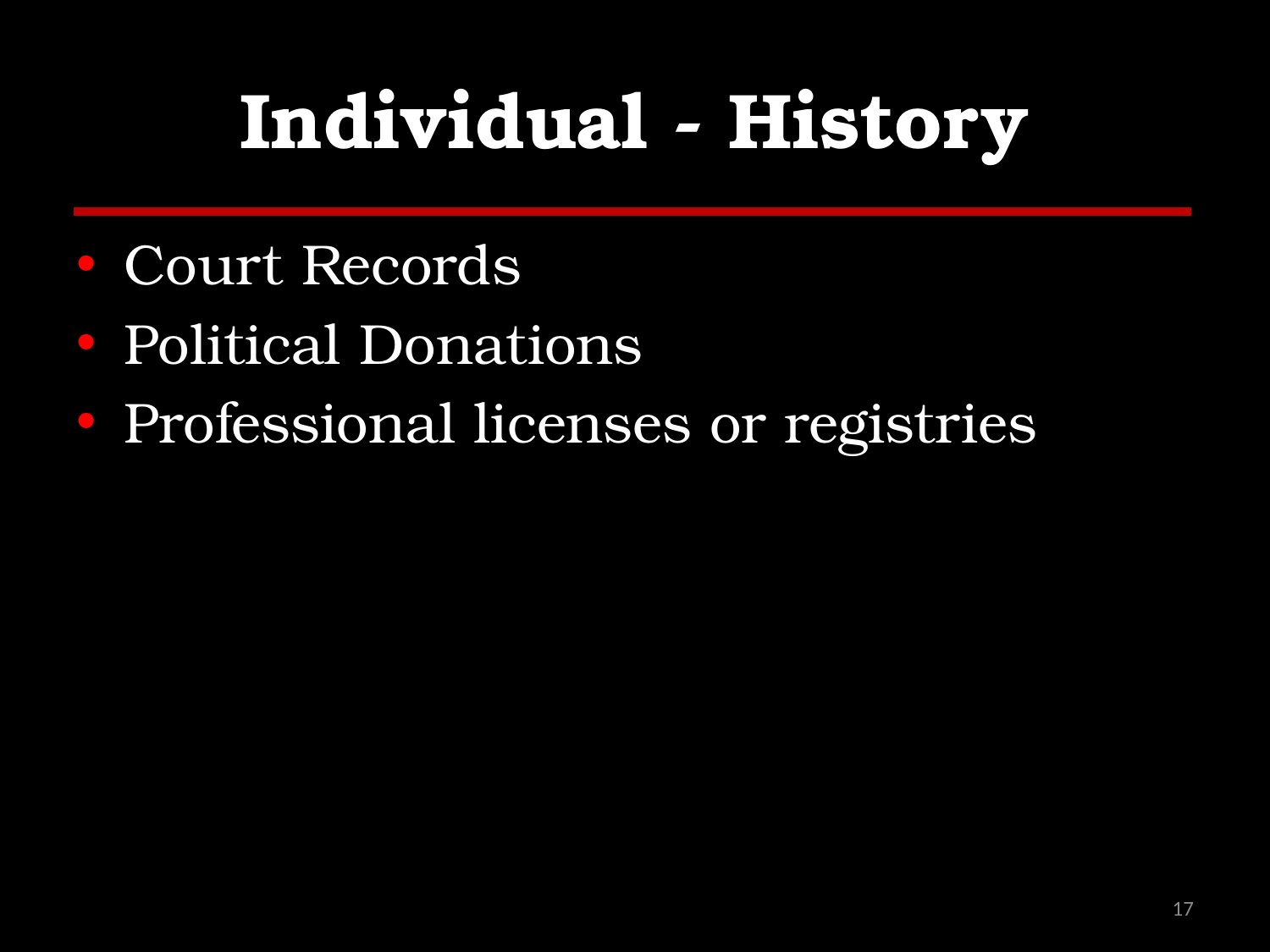

# Individual - History
Court Records
Political Donations
Professional licenses or registries
17